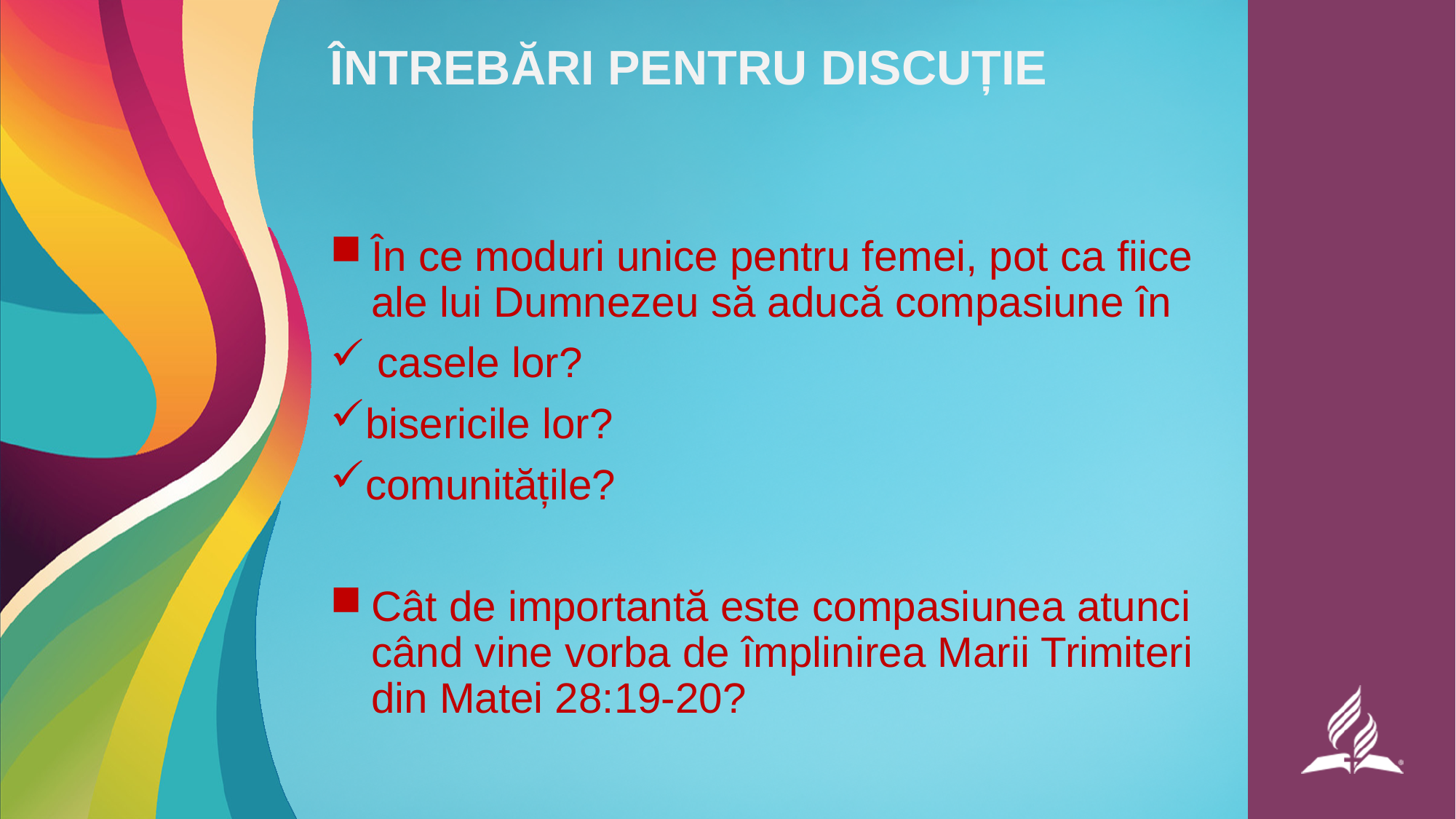

# ÎNTREBĂRI PENTRU DISCUȚIE

În ce moduri unice pentru femei, pot ca fiice ale lui Dumnezeu să aducă compasiune în
 casele lor?
bisericile lor?
comunitățile?

Cât de importantă este compasiunea atunci când vine vorba de împlinirea Marii Trimiteri din Matei 28:19-20?